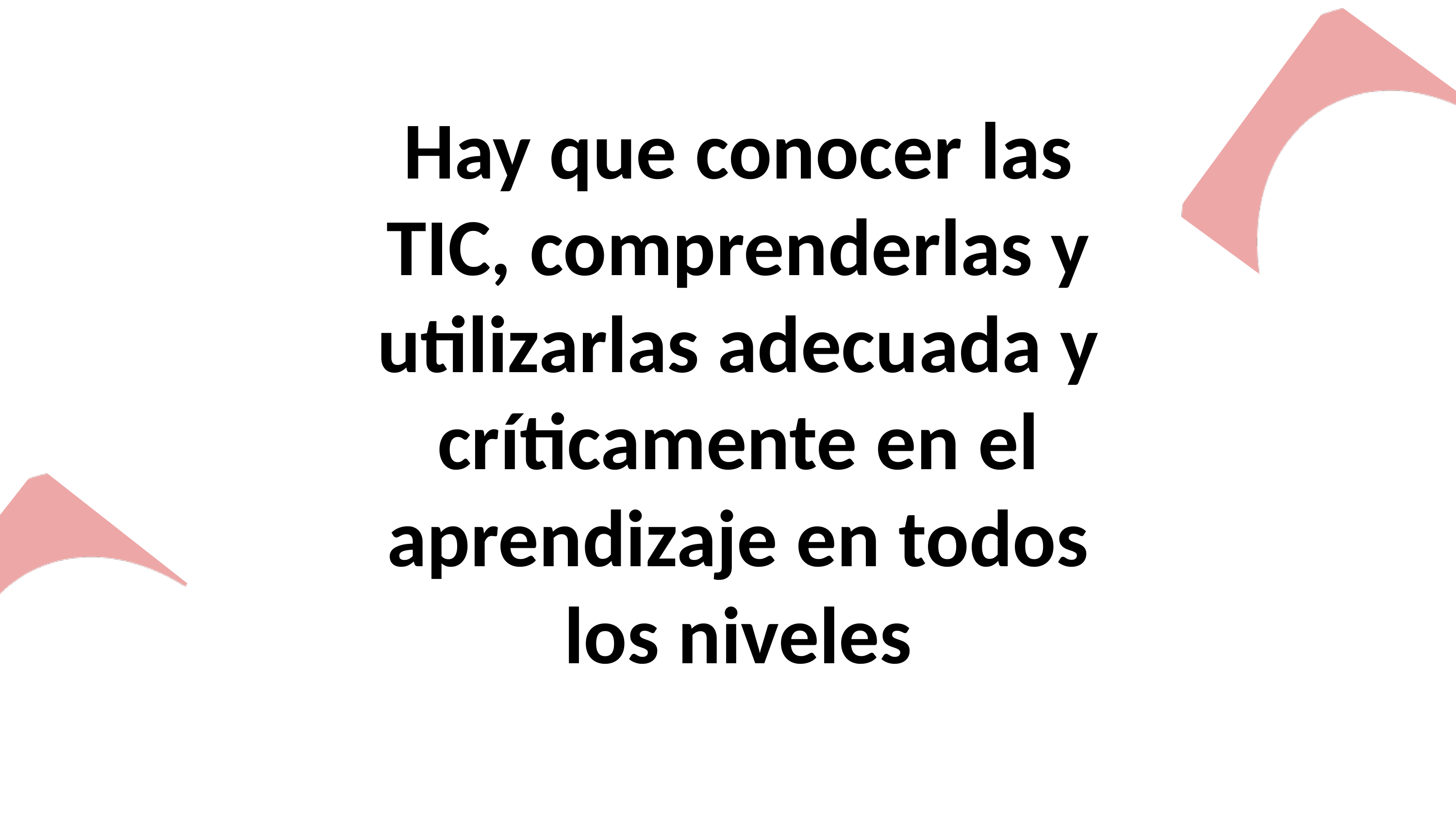

# Hay que conocer las TIC, comprenderlas y utilizarlas adecuada y críticamente en el aprendizaje en todos los niveles